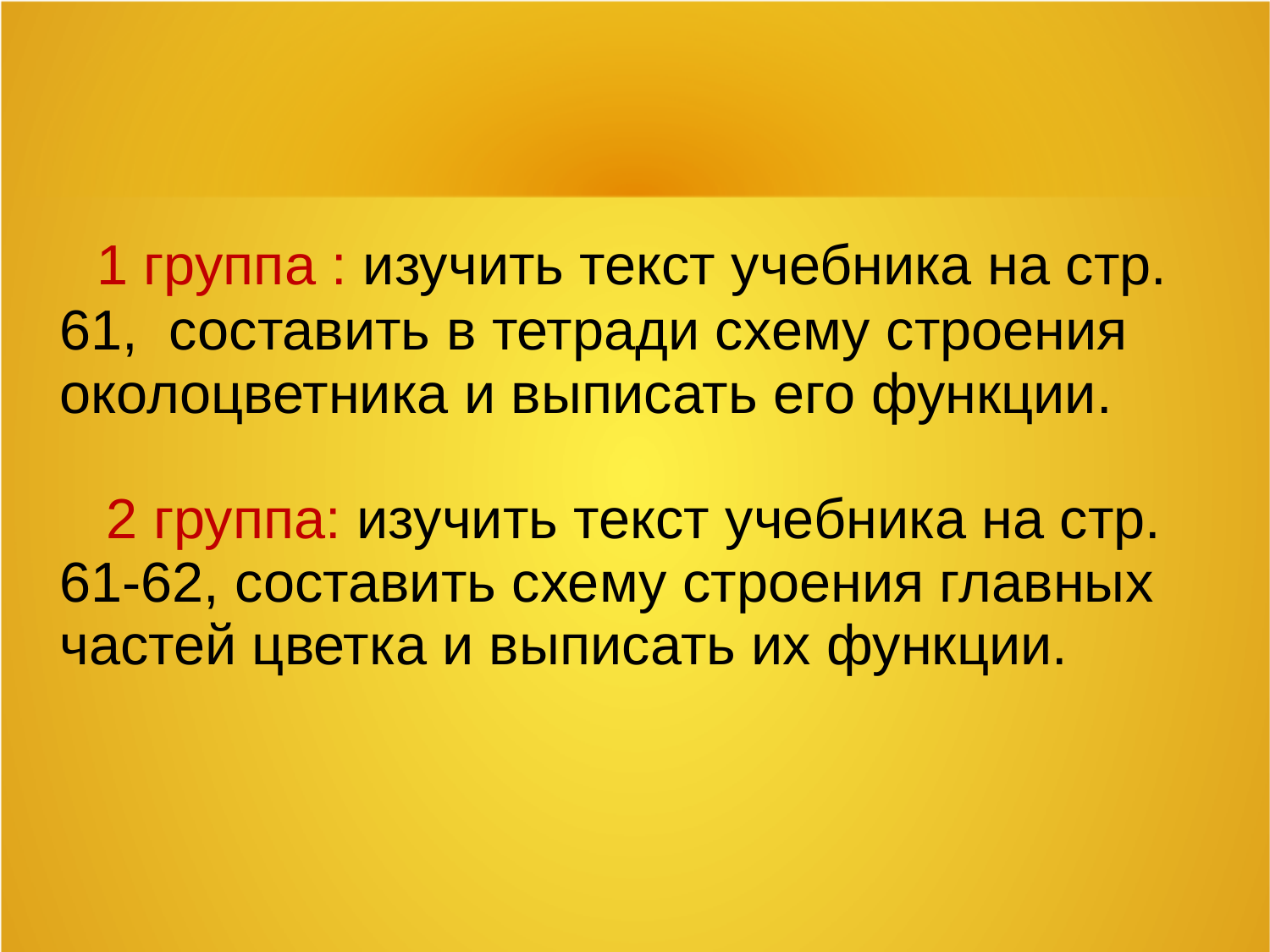

# 1 группа : изучить текст учебника на стр. 61,  составить в тетради схему строения околоцветника и выписать его функции. 2 группа: изучить текст учебника на стр. 61-62, составить схему строения главных частей цветка и выписать их функции.